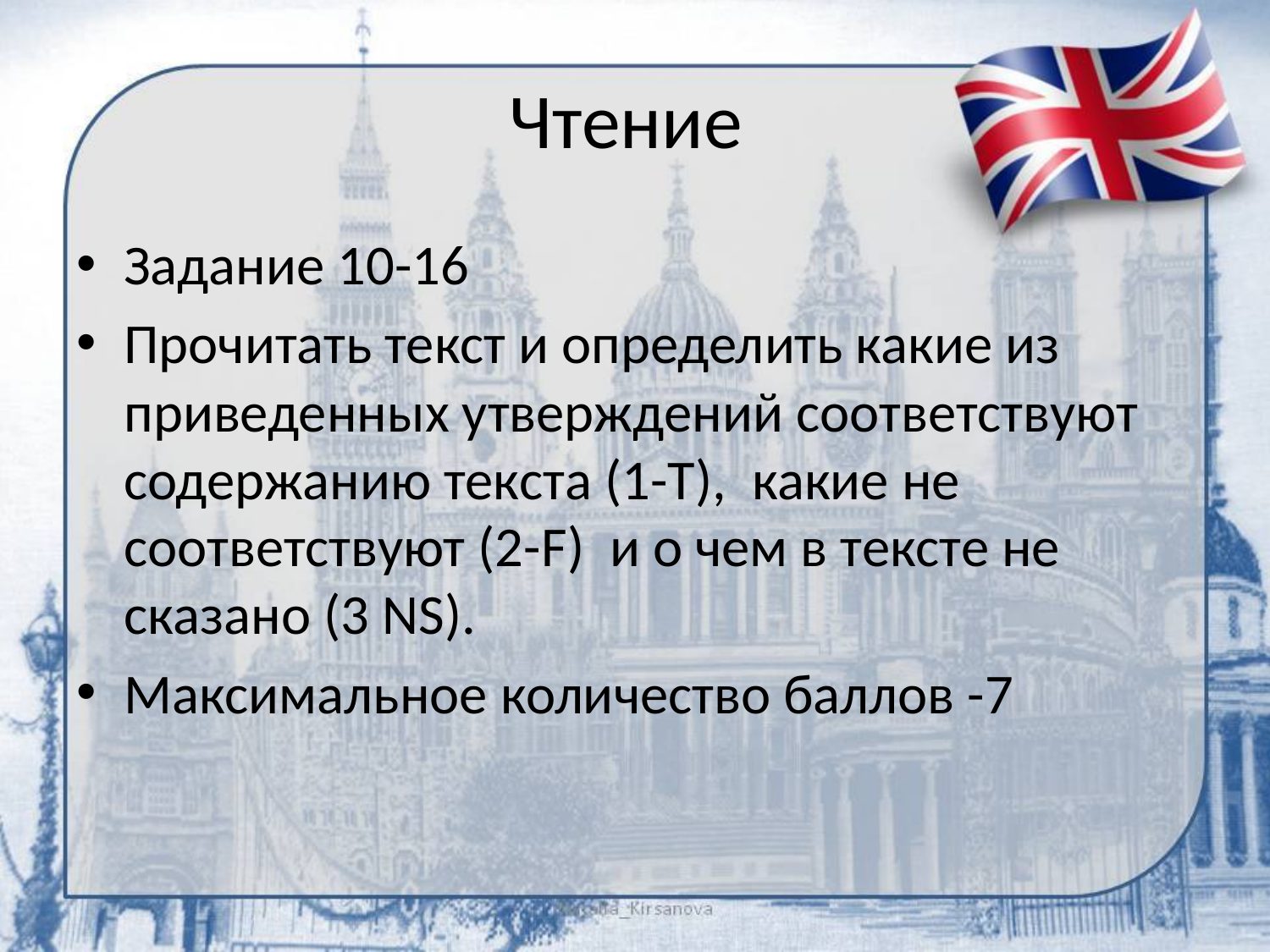

# Чтение
Задание 10-16
Прочитать текст и определить какие из приведенных утверждений соответствуют содержанию текста (1-T),  какие не соответствуют (2-F)  и о чем в тексте не сказано (3 NS).
Максимальное количество баллов -7